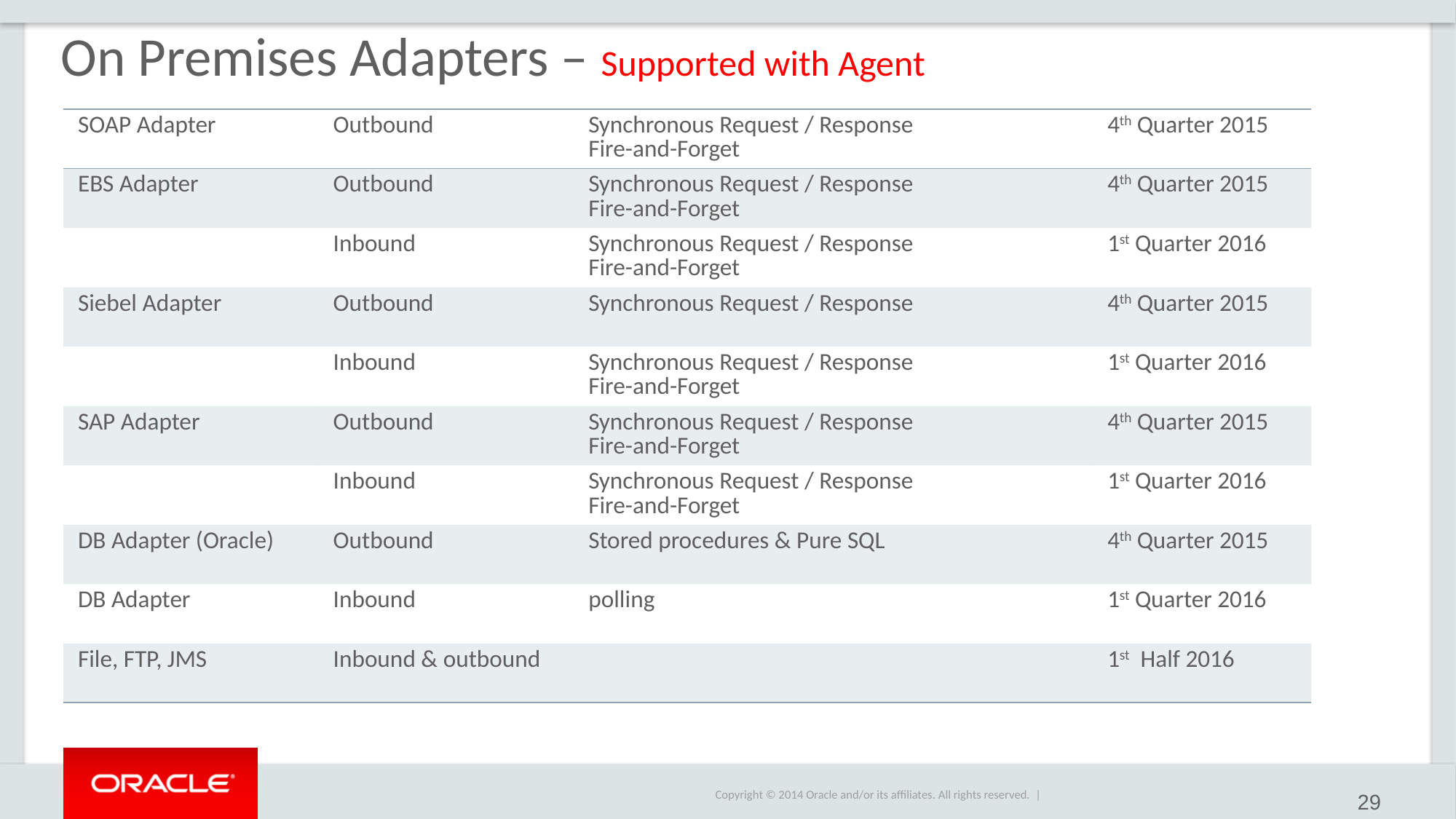

# On Premises Adapters – Supported with Agent
| SOAP Adapter | Outbound | Synchronous Request / Response Fire-and-Forget | 4th Quarter 2015 |
| --- | --- | --- | --- |
| EBS Adapter | Outbound | Synchronous Request / Response Fire-and-Forget | 4th Quarter 2015 |
|  | Inbound | Synchronous Request / Response Fire-and-Forget | 1st Quarter 2016 |
| Siebel Adapter | Outbound | Synchronous Request / Response | 4th Quarter 2015 |
|  | Inbound | Synchronous Request / Response Fire-and-Forget | 1st Quarter 2016 |
| SAP Adapter | Outbound | Synchronous Request / Response Fire-and-Forget | 4th Quarter 2015 |
|  | Inbound | Synchronous Request / Response Fire-and-Forget | 1st Quarter 2016 |
| DB Adapter (Oracle) | Outbound | Stored procedures & Pure SQL | 4th Quarter 2015 |
| DB Adapter | Inbound | polling | 1st Quarter 2016 |
| File, FTP, JMS | Inbound & outbound |  | 1st Half 2016 |

29